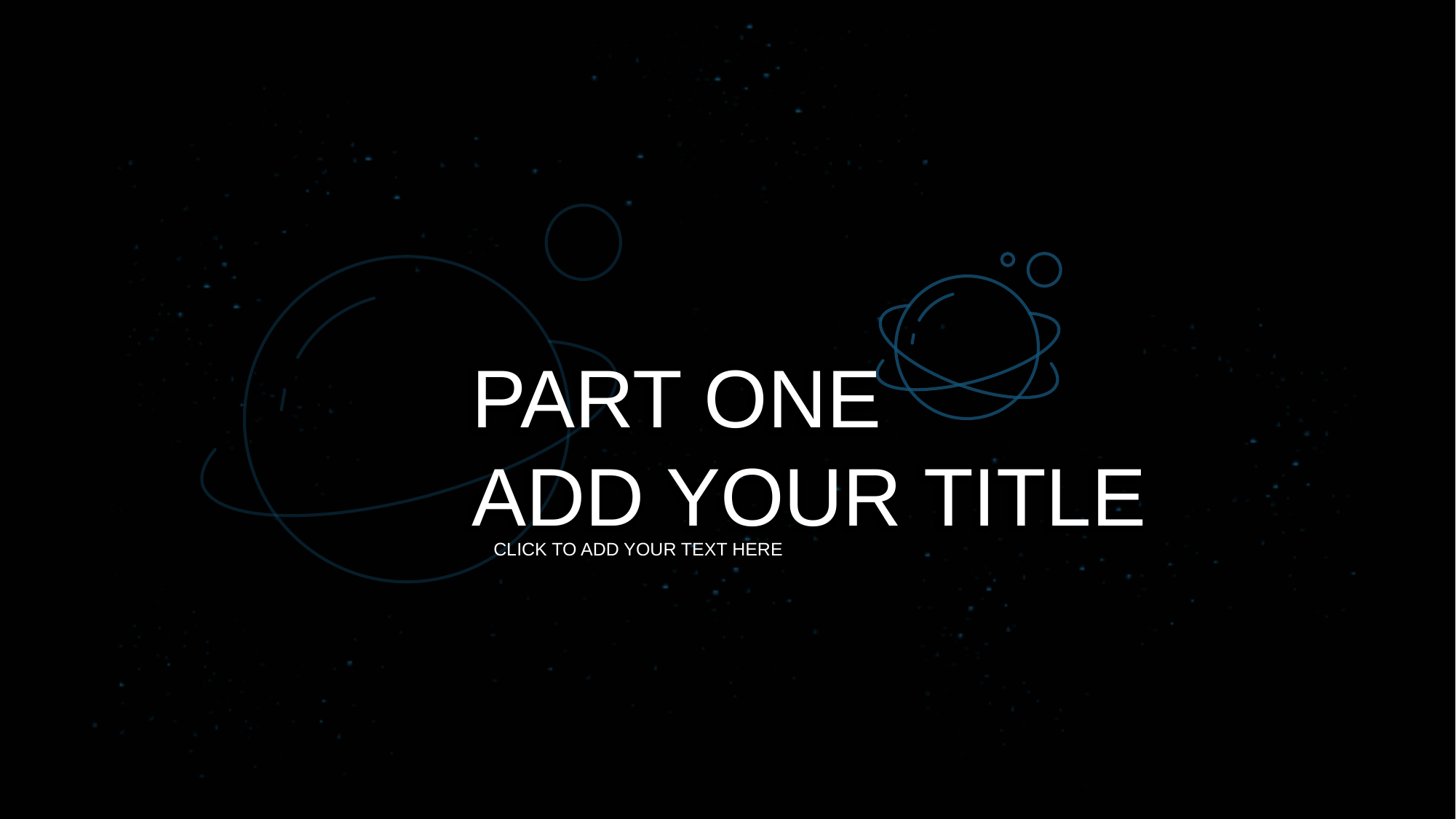

PART ONE
ADD YOUR TITLE
CLICK TO ADD YOUR TEXT HERE